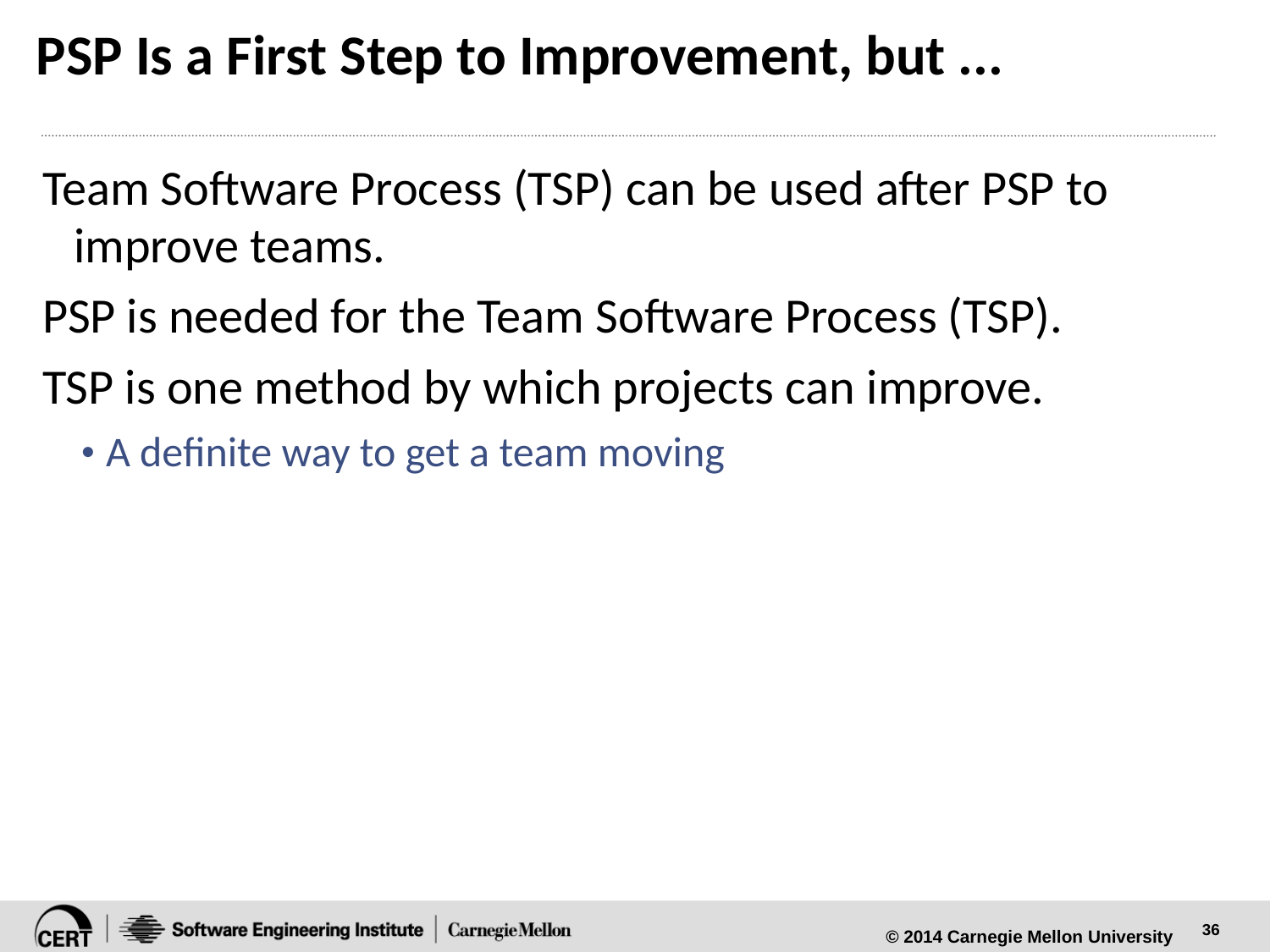

# PSP Is a First Step to Improvement, but ...
Team Software Process (TSP) can be used after PSP to improve teams.
PSP is needed for the Team Software Process (TSP).
TSP is one method by which projects can improve.
A definite way to get a team moving